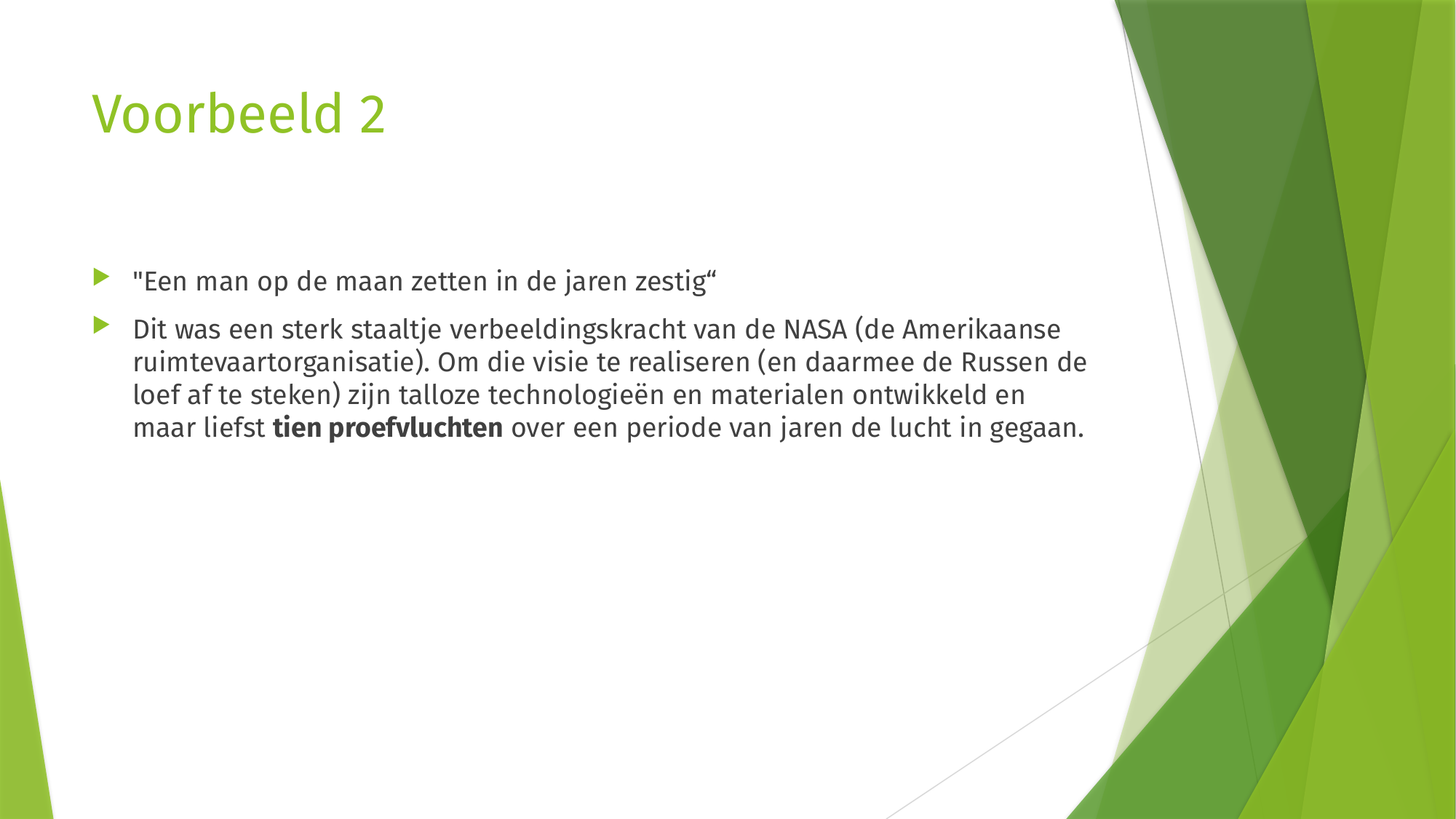

# Voorbeeld 2
"Een man op de maan zetten in de jaren zestig“
Dit was een sterk staaltje verbeeldingskracht van de NASA (de Amerikaanse ruimtevaartorganisatie). Om die visie te realiseren (en daarmee de Russen de loef af te steken) zijn talloze technologieën en materialen ontwikkeld en maar liefst tien proefvluchten over een periode van jaren de lucht in gegaan.